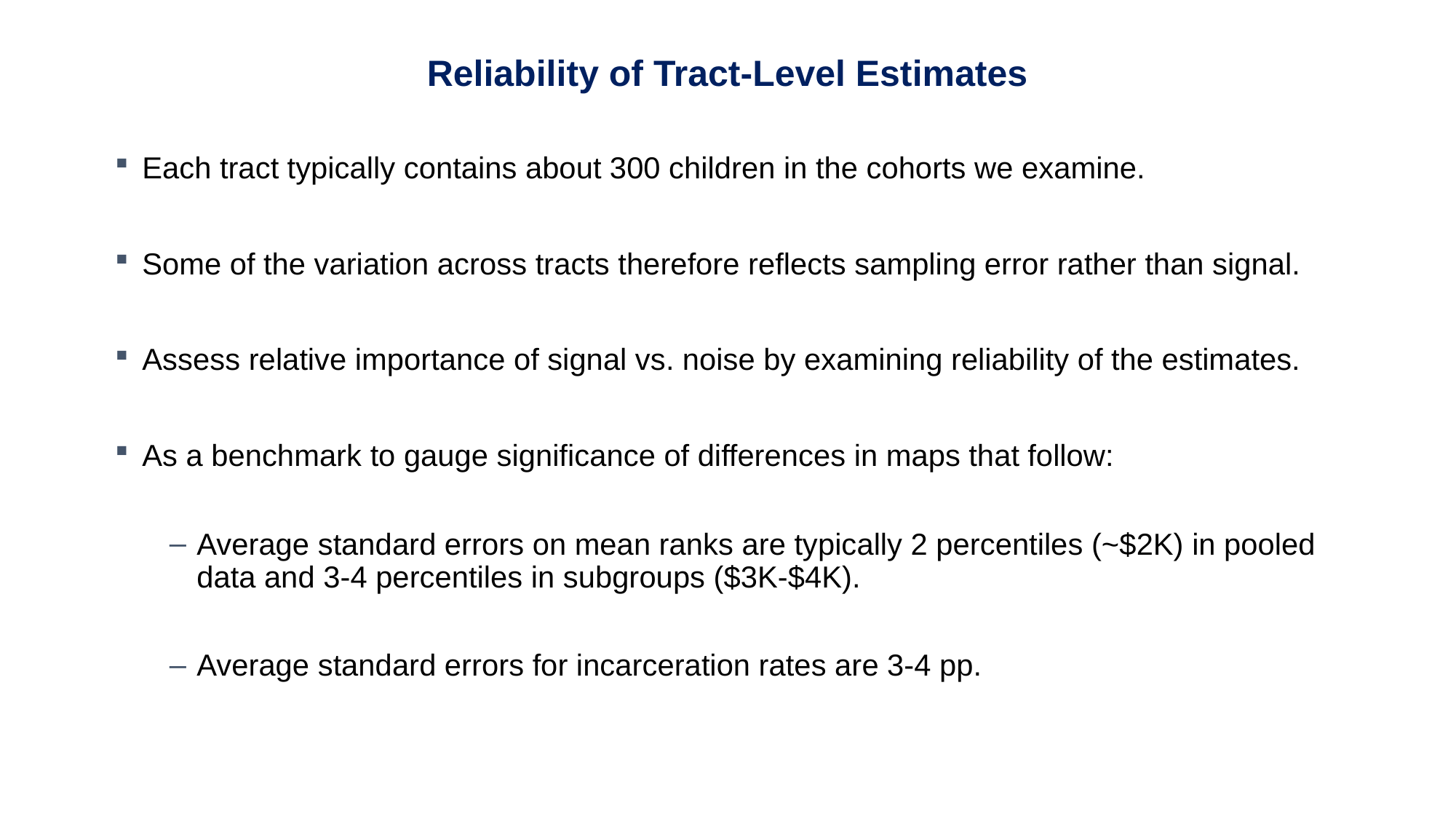

Reliability of Tract-Level Estimates
Each tract typically contains about 300 children in the cohorts we examine.

Some of the variation across tracts therefore reflects sampling error rather than signal.

Assess relative importance of signal vs. noise by examining reliability of the estimates.

As a benchmark to gauge significance of differences in maps that follow:

Average standard errors on mean ranks are typically 2 percentiles (~$2K) in pooled data and 3-4 percentiles in subgroups ($3K-$4K).

Average standard errors for incarceration rates are 3-4 pp.